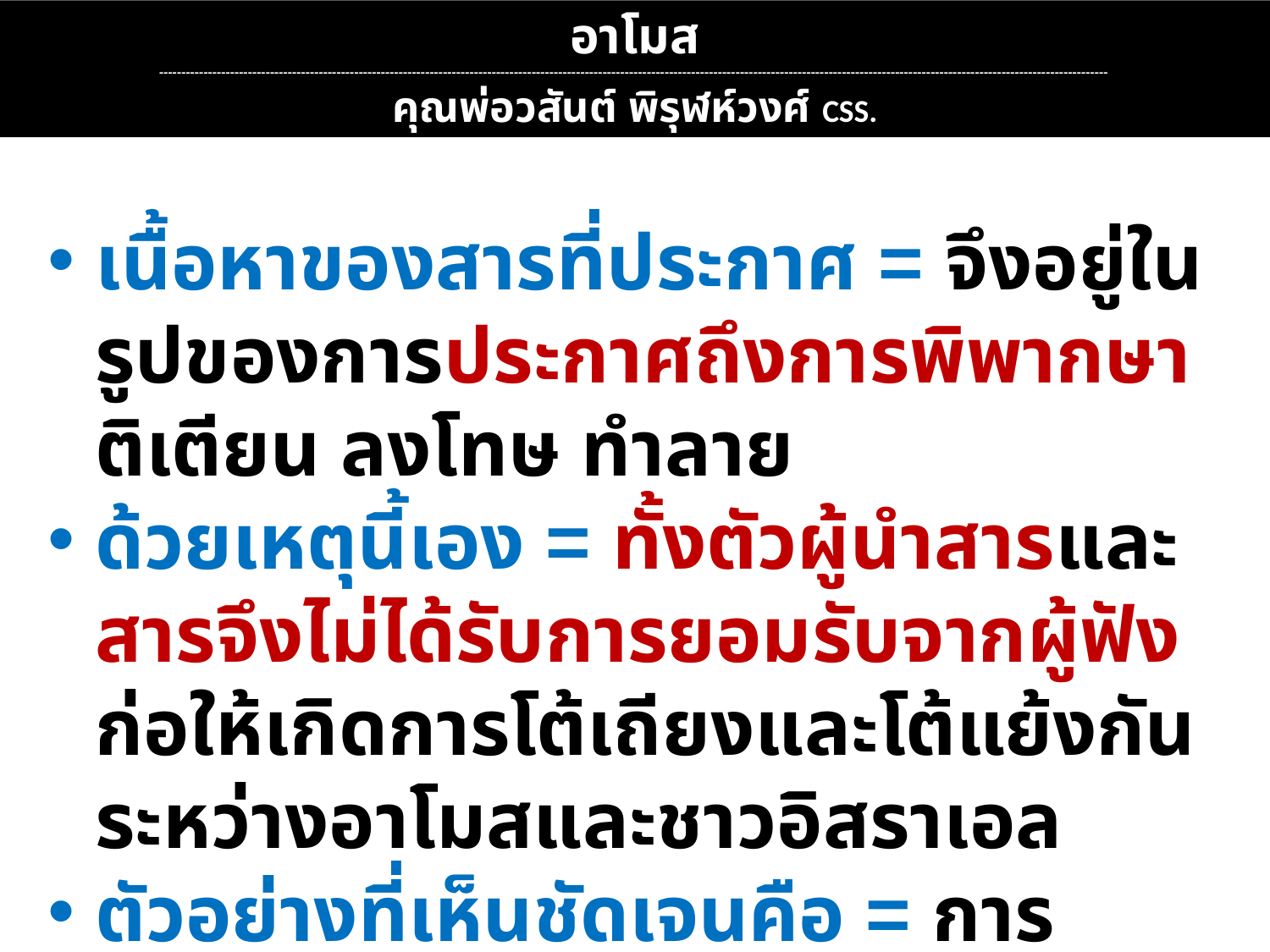

อาโมส
----------------------------------------------------------------------------------------------------------------------------------------------------------------------------------------------------------------------
คุณพ่อวสันต์ พิรุฬห์วงศ์ CSS.
เนื้อหาของสารที่ประกาศ = จึงอยู่ในรูปของการประกาศถึงการพิพากษา ติเตียน ลงโทษ ทำลาย
ด้วยเหตุนี้เอง = ทั้งตัวผู้นำสารและสารจึงไม่ได้รับการยอมรับจากผู้ฟัง ก่อให้เกิดการโต้เถียงและโต้แย้งกันระหว่างอาโมสและชาวอิสราเอล
ตัวอย่างที่เห็นชัดเจนคือ = การเผชิญหน้ากันระหว่างอาโมสกับสมณะอามาซิยาห์ (7:10-17)